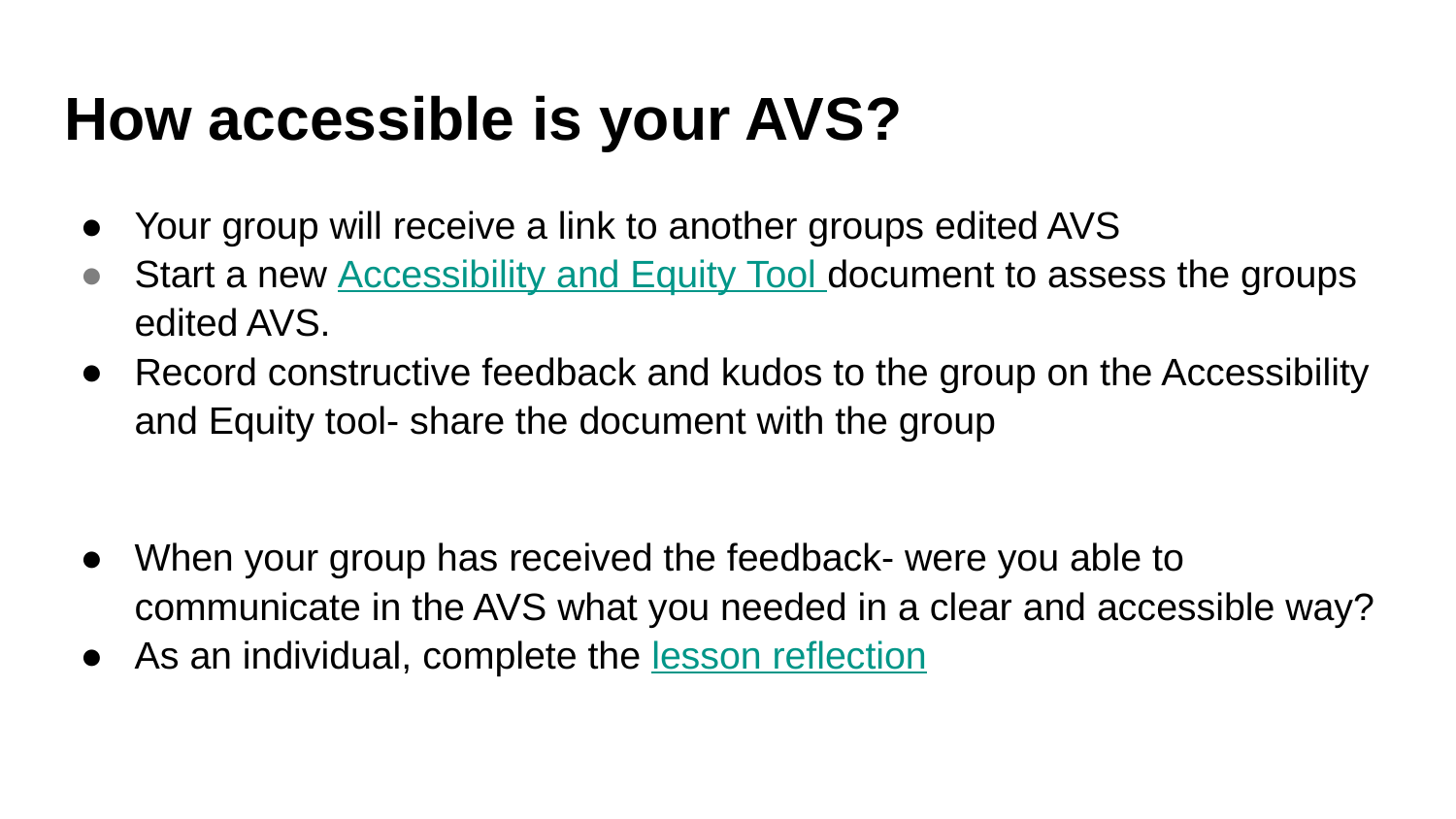

# How accessible is your AVS?
Your group will receive a link to another groups edited AVS
Start a new Accessibility and Equity Tool document to assess the groups edited AVS.
Record constructive feedback and kudos to the group on the Accessibility and Equity tool- share the document with the group

When your group has received the feedback- were you able to communicate in the AVS what you needed in a clear and accessible way?
As an individual, complete the lesson reflection